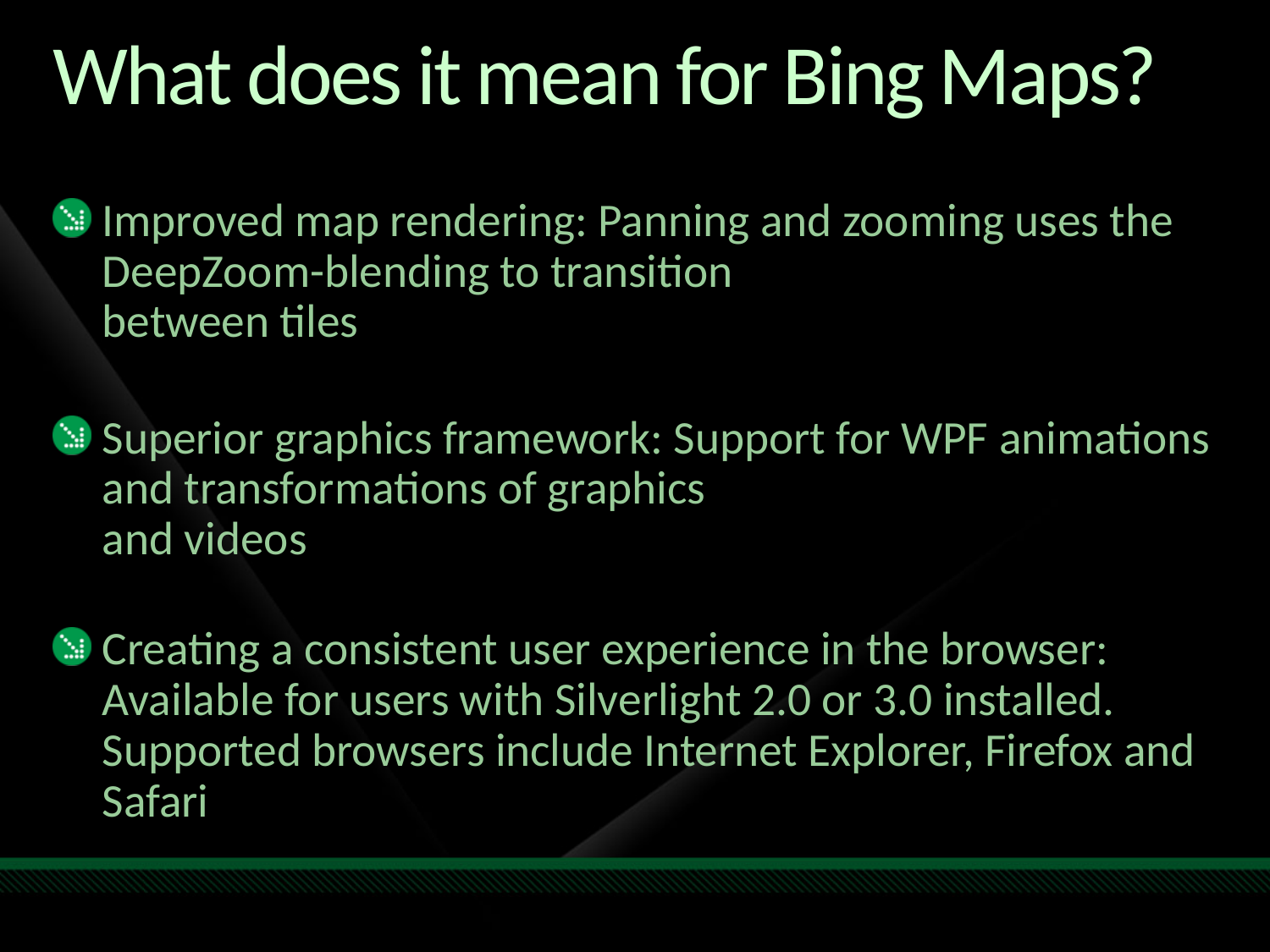

# What does it mean for Bing Maps?
Improved map rendering: Panning and zooming uses the DeepZoom-blending to transition
between tiles
Superior graphics framework: Support for WPF animations and transformations of graphics
and videos
Creating a consistent user experience in the browser: Available for users with Silverlight 2.0 or 3.0 installed. Supported browsers include Internet Explorer, Firefox and Safari